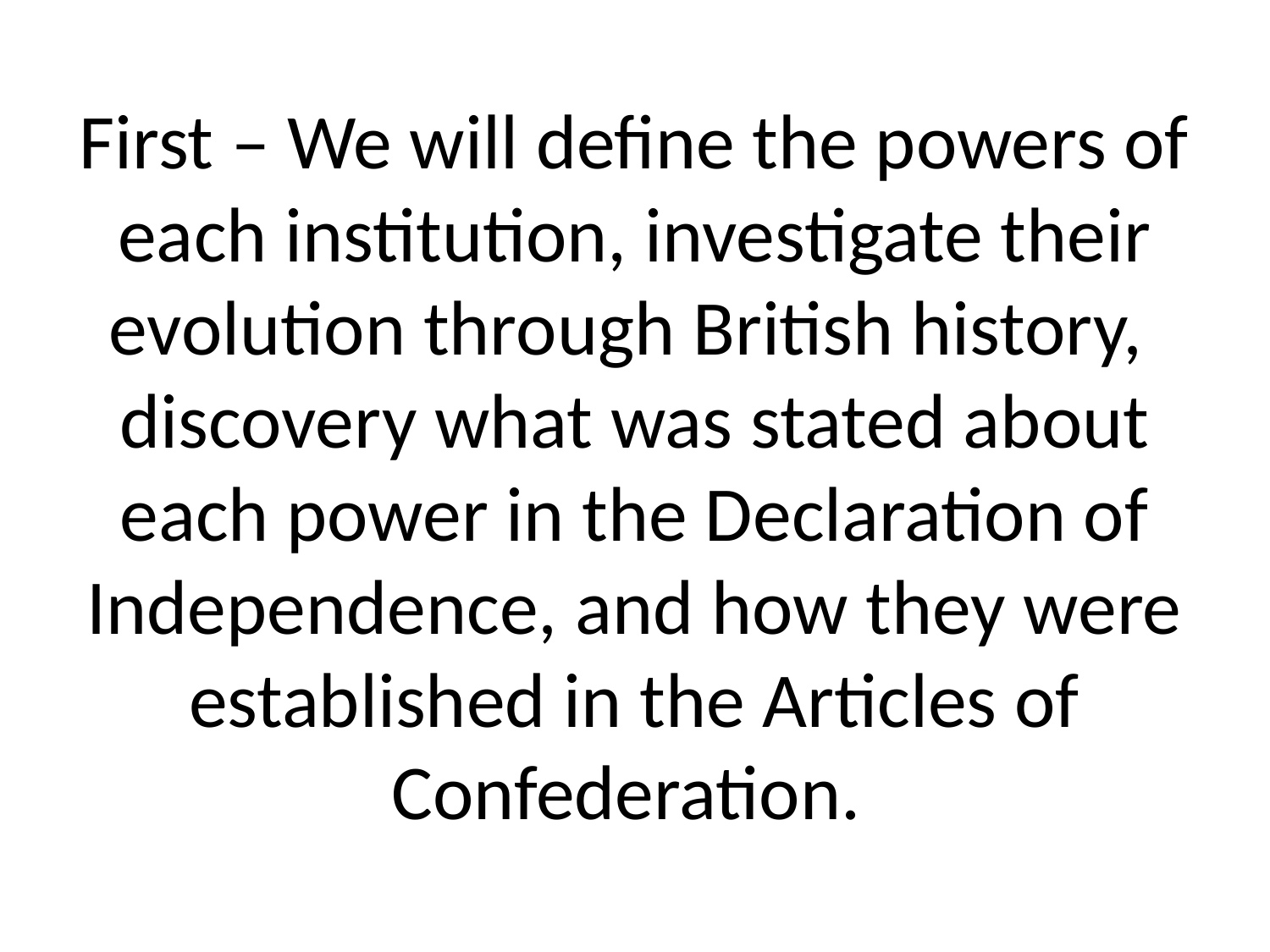

# First – We will define the powers of each institution, investigate their evolution through British history,  discovery what was stated about each power in the Declaration of Independence, and how they were established in the Articles of Confederation.